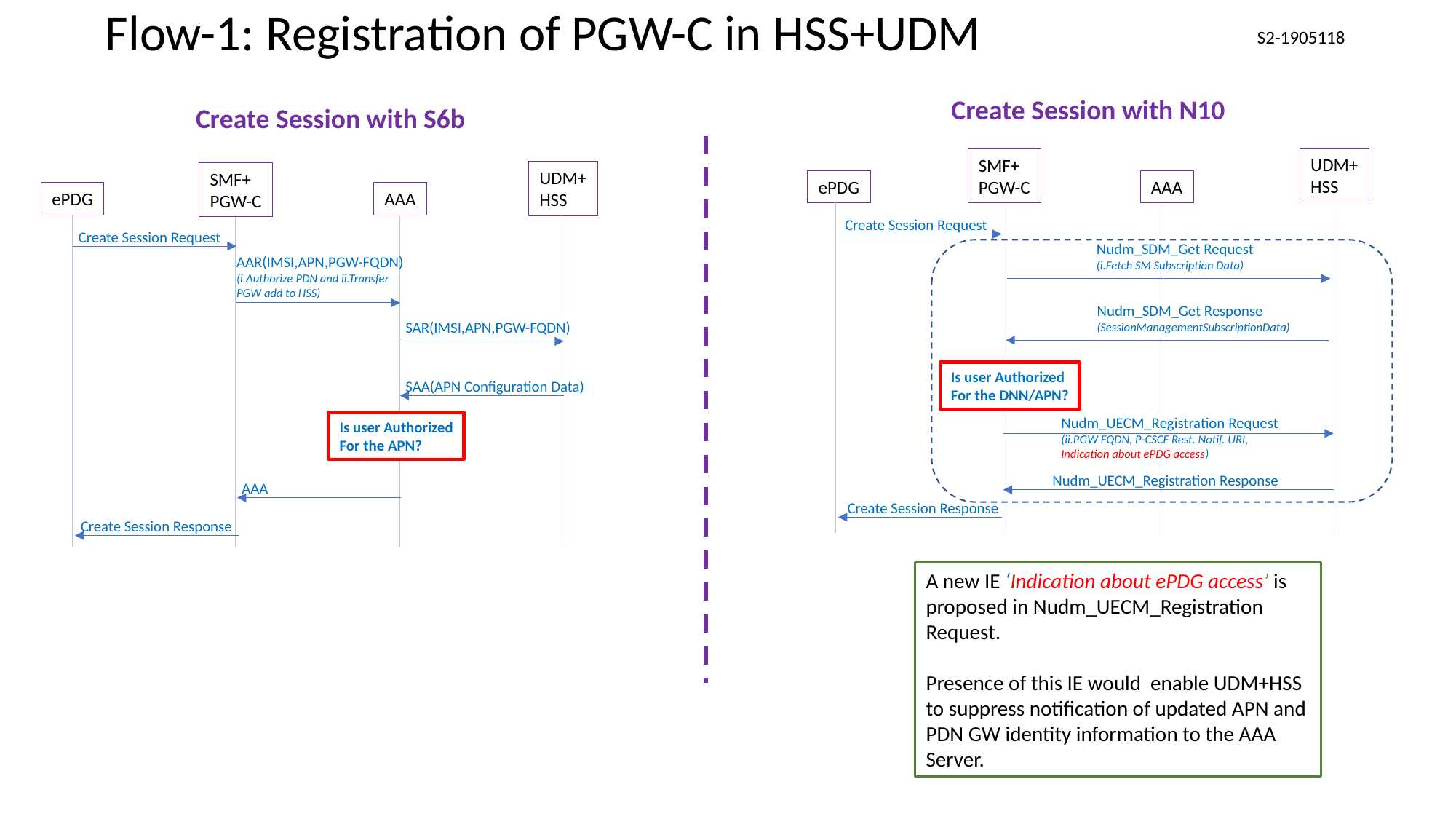

Flow-1: Registration of PGW-C in HSS+UDM
Create Session with N10
Create Session with S6b
UDM+
HSS
SMF+
PGW-C
UDM+
HSS
SMF+
PGW-C
AAA
ePDG
AAA
ePDG
Create Session Request
Create Session Request
Nudm_SDM_Get Request
(i.Fetch SM Subscription Data)

AAR(IMSI,APN,PGW-FQDN)
(i.Authorize PDN and ii.Transfer
PGW add to HSS)
Nudm_SDM_Get Response
(SessionManagementSubscriptionData)
SAR(IMSI,APN,PGW-FQDN)
Is user Authorized
For the DNN/APN?
SAA(APN Configuration Data)
Nudm_UECM_Registration Request
(ii.PGW FQDN, P-CSCF Rest. Notif. URI,
Indication about ePDG access)
Is user Authorized
For the APN?
Nudm_UECM_Registration Response
AAA
Create Session Response
Create Session Response
A new IE ‘Indication about ePDG access’ is proposed in Nudm_UECM_Registration Request.

Presence of this IE would  enable UDM+HSS to suppress notification of updated APN and PDN GW identity information to the AAA Server.